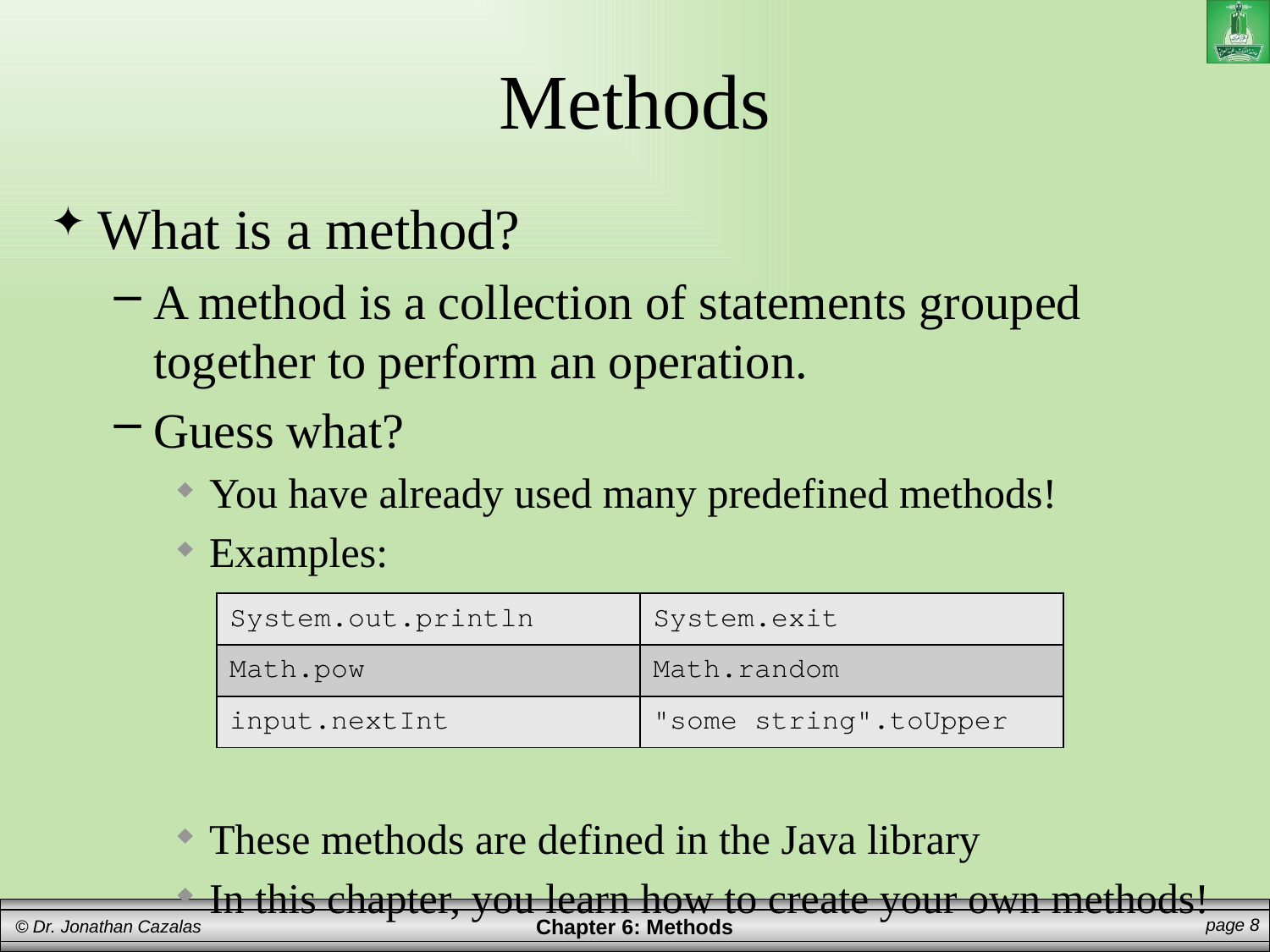

# Methods
What is a method?
A method is a collection of statements grouped together to perform an operation.
Guess what?
You have already used many predefined methods!
Examples:

These methods are defined in the Java library
In this chapter, you learn how to create your own methods!
| System.out.println | System.exit |
| --- | --- |
| Math.pow | Math.random |
| input.nextInt | "some string".toUpper |